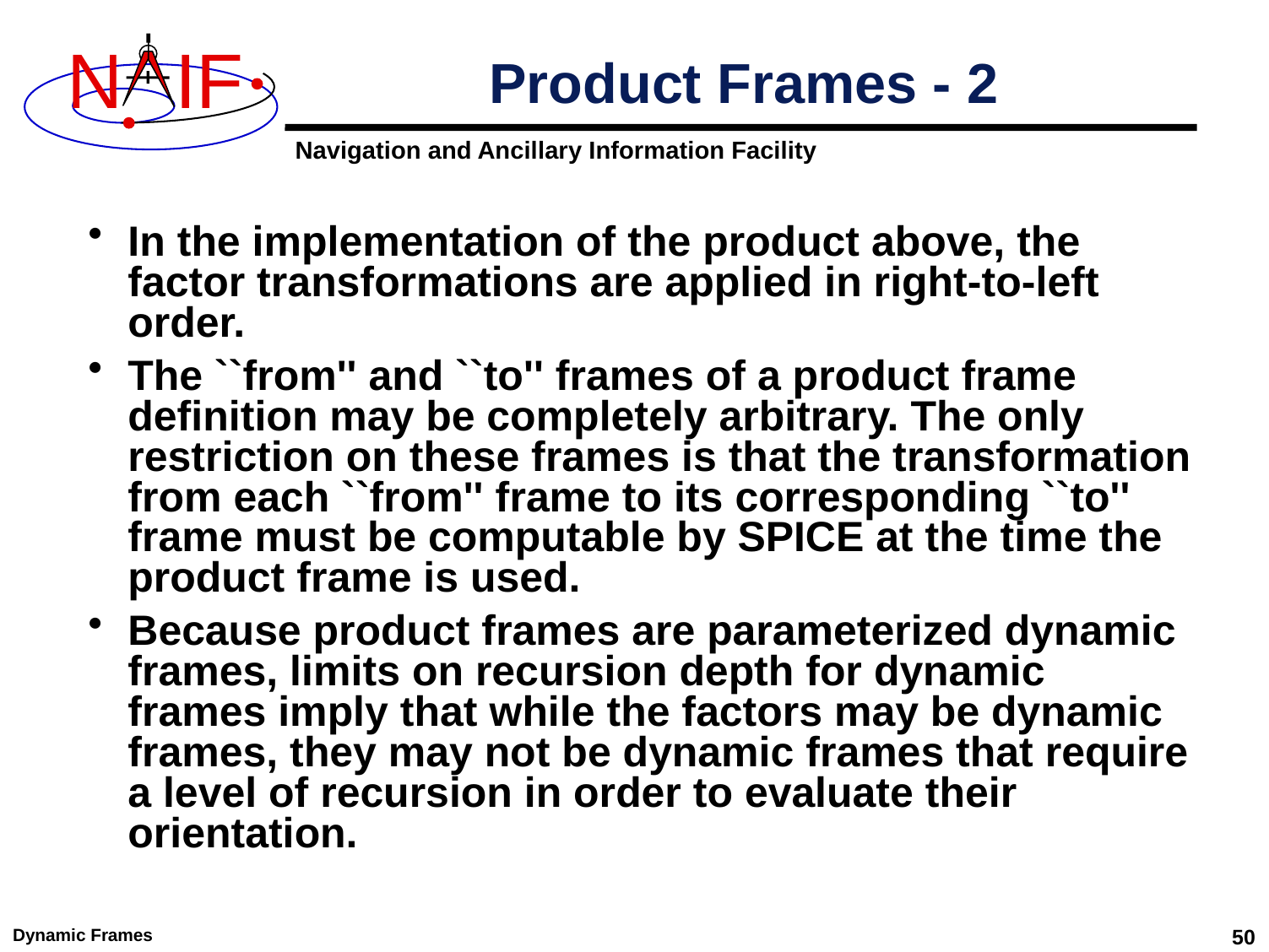

# Product Frames - 2
In the implementation of the product above, the factor transformations are applied in right-to-left order.
The ``from'' and ``to'' frames of a product frame definition may be completely arbitrary. The only restriction on these frames is that the transformation from each ``from'' frame to its corresponding ``to'' frame must be computable by SPICE at the time the product frame is used.
Because product frames are parameterized dynamic frames, limits on recursion depth for dynamic frames imply that while the factors may be dynamic frames, they may not be dynamic frames that require a level of recursion in order to evaluate their orientation.
Dynamic Frames
50